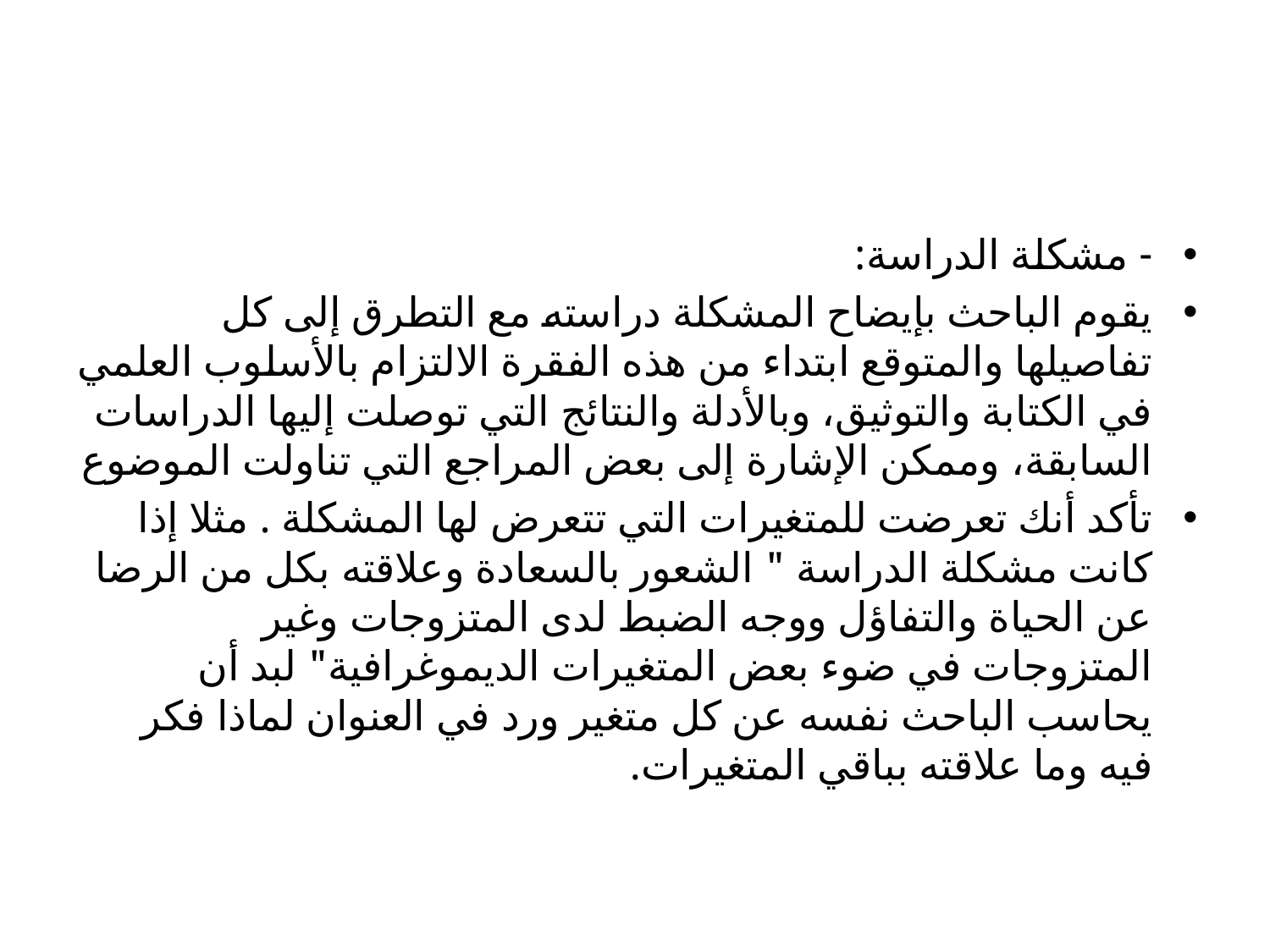

#
- مشكلة الدراسة:
يقوم الباحث بإيضاح المشكلة دراسته مع التطرق إلى كل تفاصيلها والمتوقع ابتداء من هذه الفقرة الالتزام بالأسلوب العلمي في الكتابة والتوثيق، وبالأدلة والنتائج التي توصلت إليها الدراسات السابقة، وممكن الإشارة إلى بعض المراجع التي تناولت الموضوع
تأكد أنك تعرضت للمتغيرات التي تتعرض لها المشكلة . مثلا إذا كانت مشكلة الدراسة " الشعور بالسعادة وعلاقته بكل من الرضا عن الحياة والتفاؤل ووجه الضبط لدى المتزوجات وغير المتزوجات في ضوء بعض المتغيرات الديموغرافية" لبد أن يحاسب الباحث نفسه عن كل متغير ورد في العنوان لماذا فكر فيه وما علاقته بباقي المتغيرات.